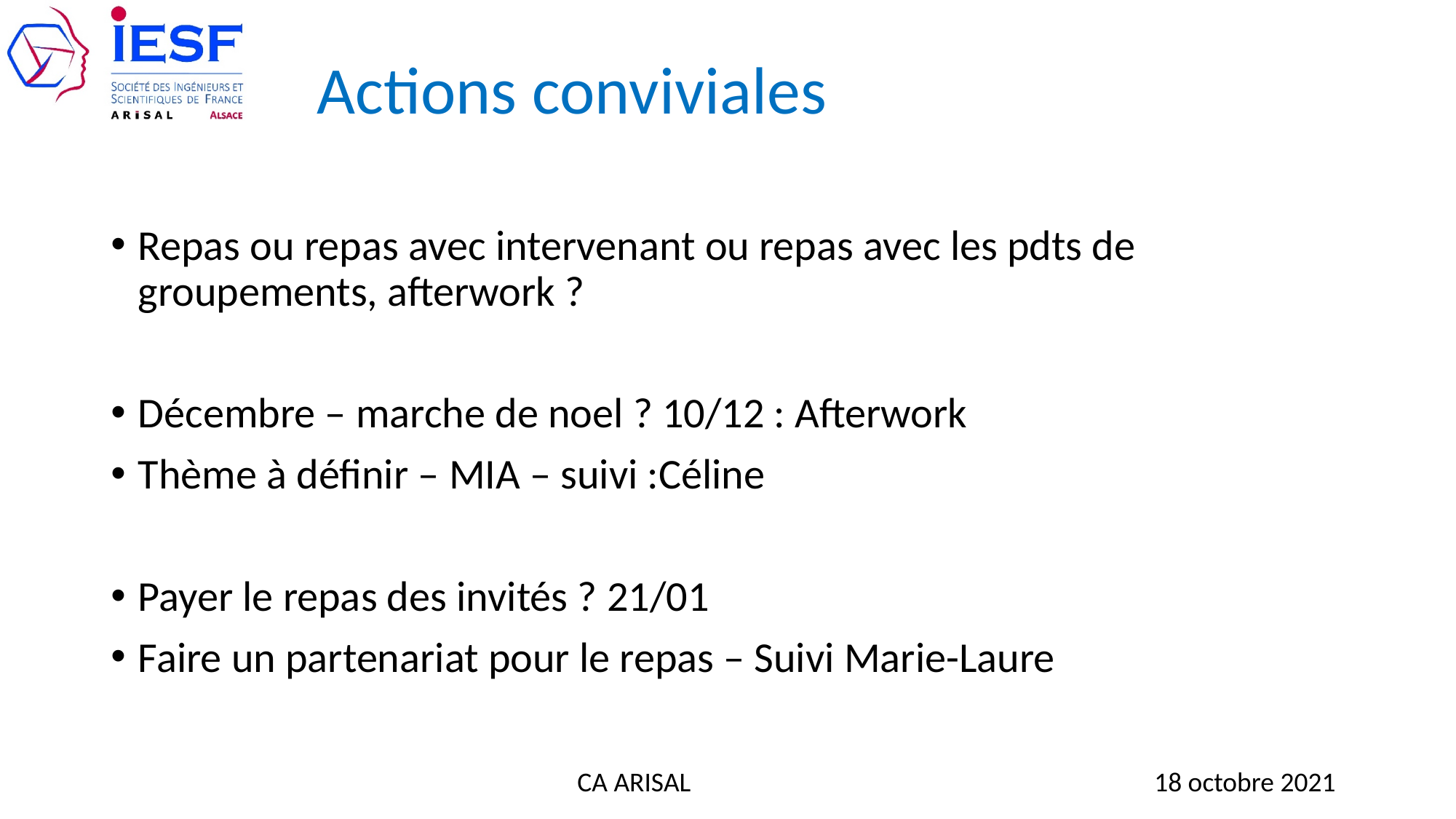

# Actions conviviales
Repas ou repas avec intervenant ou repas avec les pdts de groupements, afterwork ?

Décembre – marche de noel ? 10/12 : Afterwork
Thème à définir – MIA – suivi :Céline

Payer le repas des invités ? 21/01
Faire un partenariat pour le repas – Suivi Marie-Laure